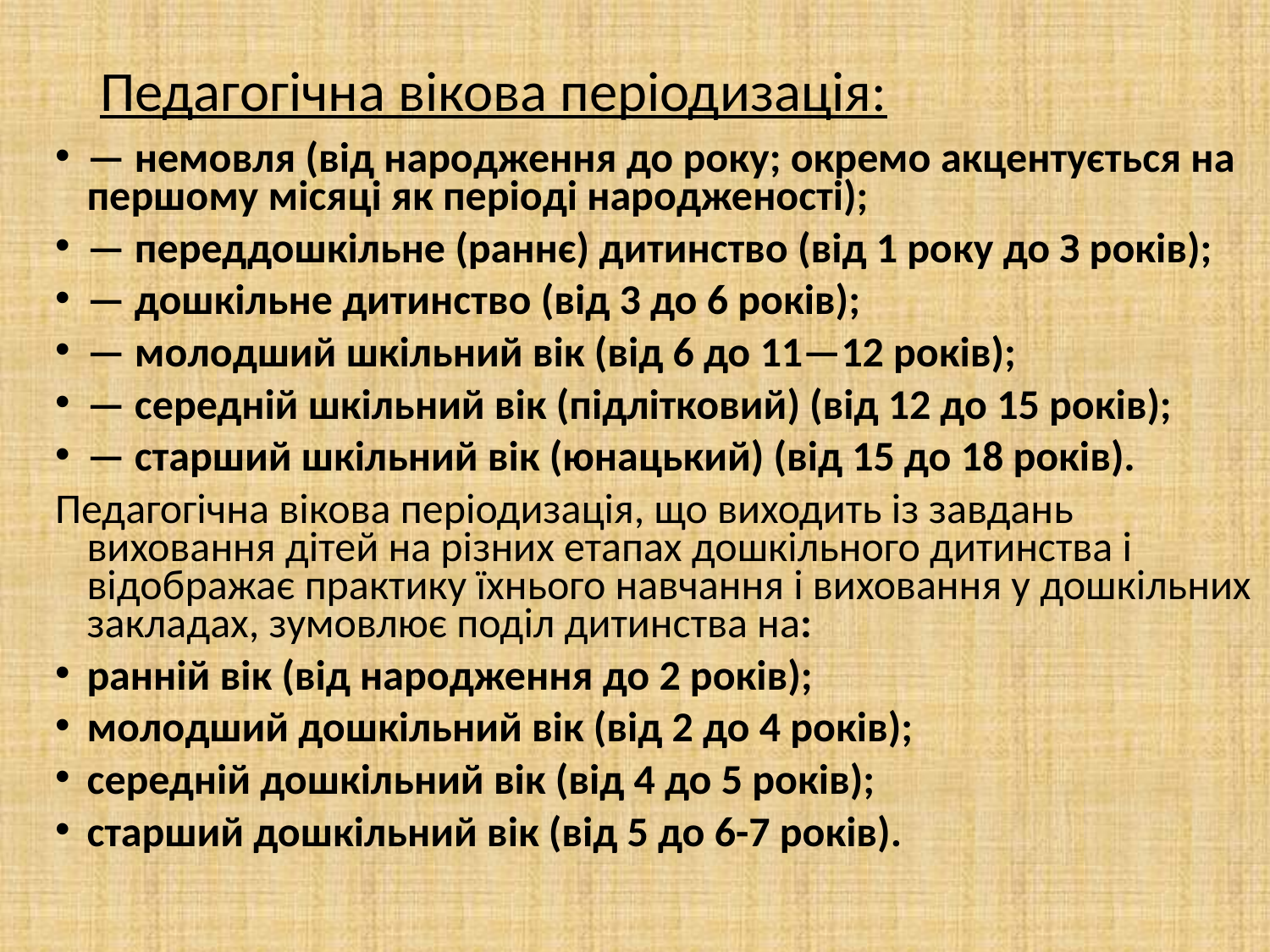

# Педагогічна вікова періодизація:
— немовля (від народження до року; окремо акцентується на першому місяці як періоді народженості);
— переддошкільне (раннє) дитинство (від 1 року до З років);
— дошкільне дитинство (від 3 до 6 років);
— молодший шкільний вік (від 6 до 11—12 років);
— середній шкільний вік (підлітковий) (від 12 до 15 років);
— старший шкільний вік (юнацький) (від 15 до 18 років).
Педагогічна вікова періодизація, що виходить із завдань виховання дітей на різних етапах дошкільного дитинства і відображає практику їхнього навчання і виховання у дошкільних закладах, зумовлює поділ дитинства на:
ранній вік (від народження до 2 років);
молодший дошкільний вік (від 2 до 4 років);
середній дошкільний вік (від 4 до 5 років);
старший дошкільний вік (від 5 до 6-7 років).